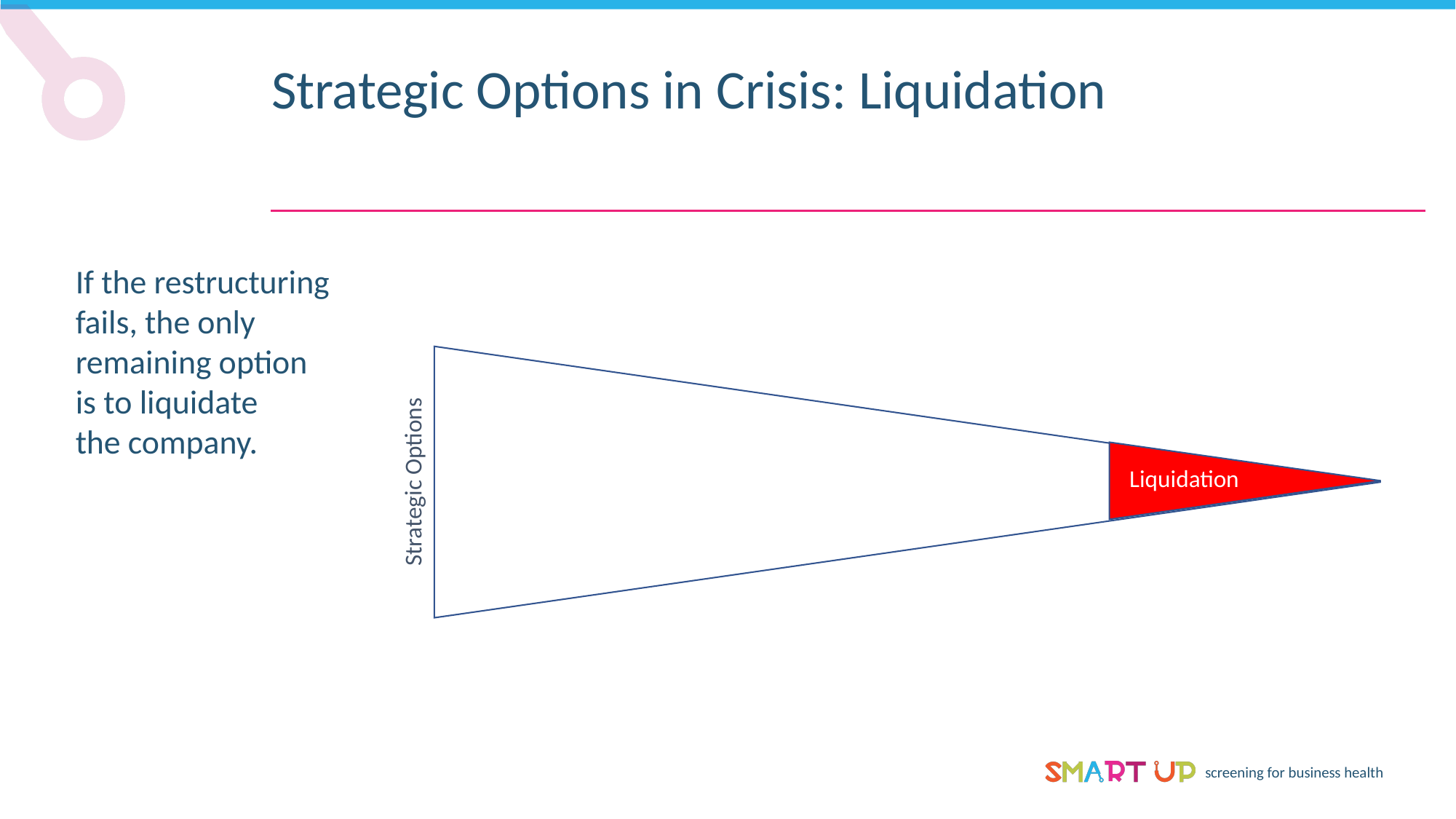

Strategic Options in Crisis: Liquidation
If the restructuring fails, the only remaining option
is to liquidate
the company.

Strategic Options
Liquidation